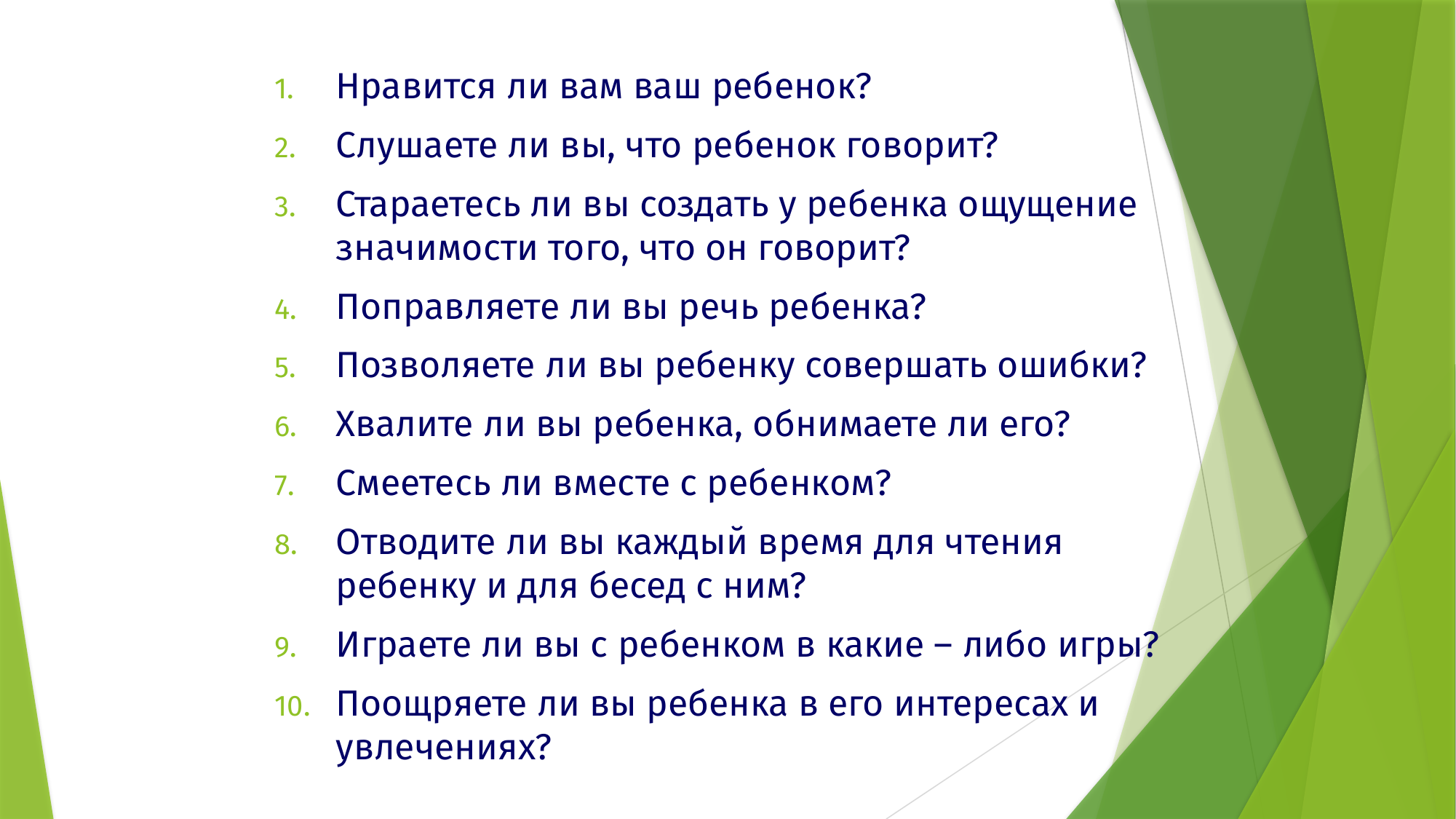

#
Нравится ли вам ваш ребенок?
Слушаете ли вы, что ребенок говорит?
Стараетесь ли вы создать у ребенка ощущение значимости того, что он говорит?
Поправляете ли вы речь ребенка?
Позволяете ли вы ребенку совершать ошибки?
Хвалите ли вы ребенка, обнимаете ли его?
Смеетесь ли вместе с ребенком?
Отводите ли вы каждый время для чтения ребенку и для бесед с ним?
Играете ли вы с ребенком в какие – либо игры?
Поощряете ли вы ребенка в его интересах и увлечениях?